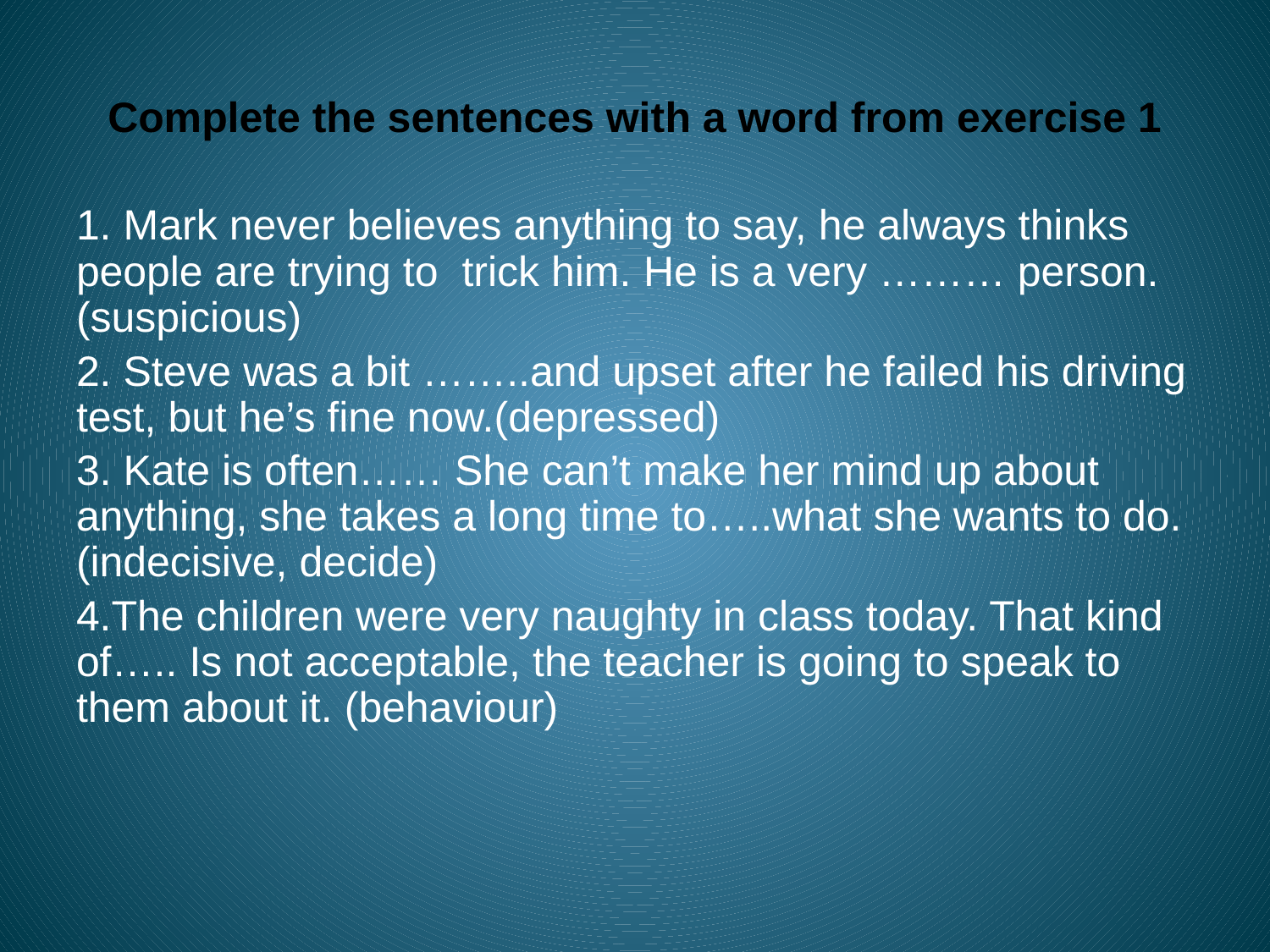

Complete the sentences with a word from exercise 1

1. Mark never believes anything to say, he always thinks people are trying to  trick him. He is a very ……… person.(suspicious)
2. Steve was a bit ……..and upset after he failed his driving test, but he’s fine now.(depressed)
3. Kate is often…… She can’t make her mind up about anything, she takes a long time to…..what she wants to do.(indecisive, decide)
4.The children were very naughty in class today. That kind of….. Is not acceptable, the teacher is going to speak to them about it. (behaviour)